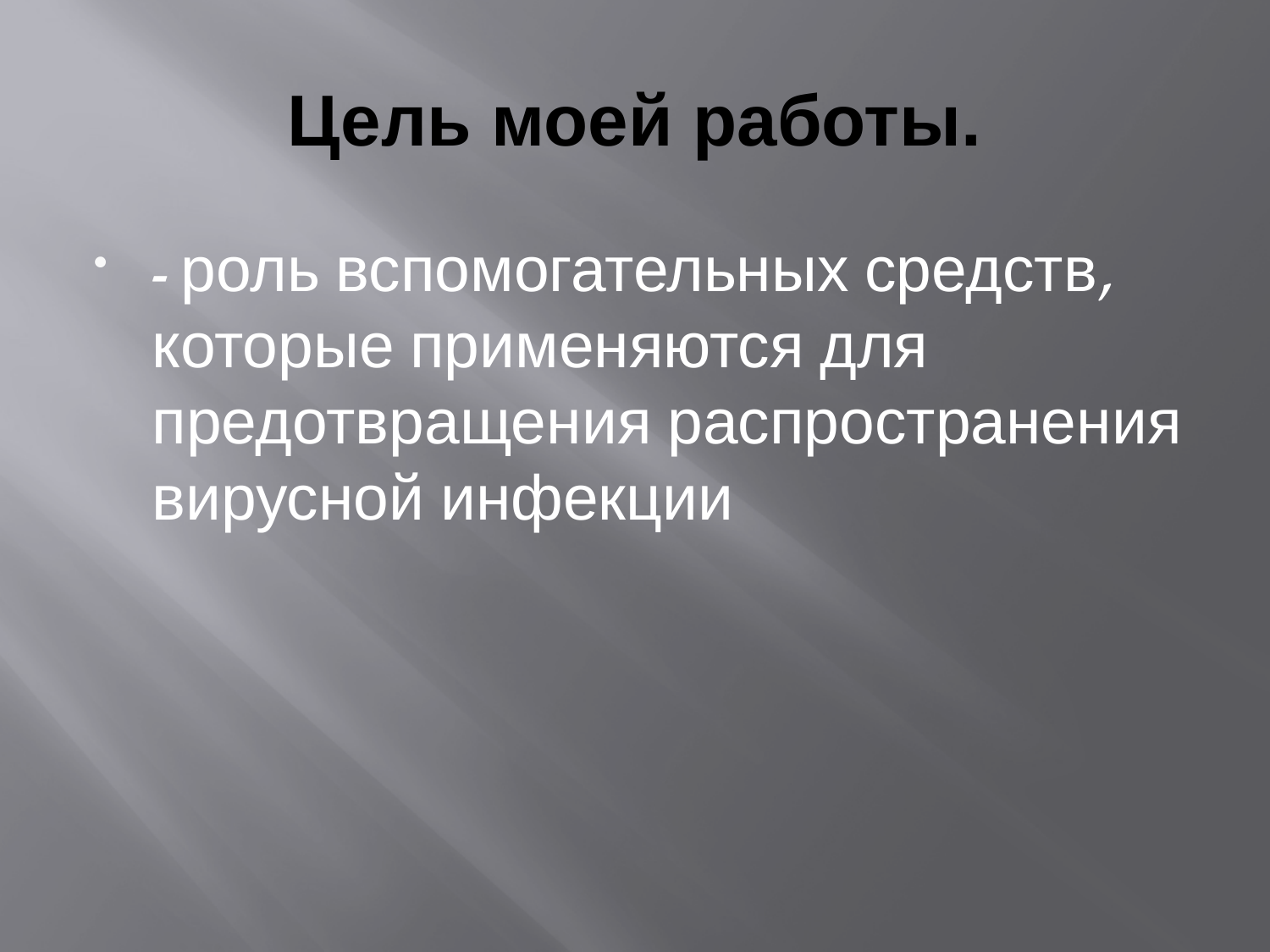

# Цель моей работы.
- роль вспомогательных средств, которые применяются для предотвращения распространения вирусной инфекции